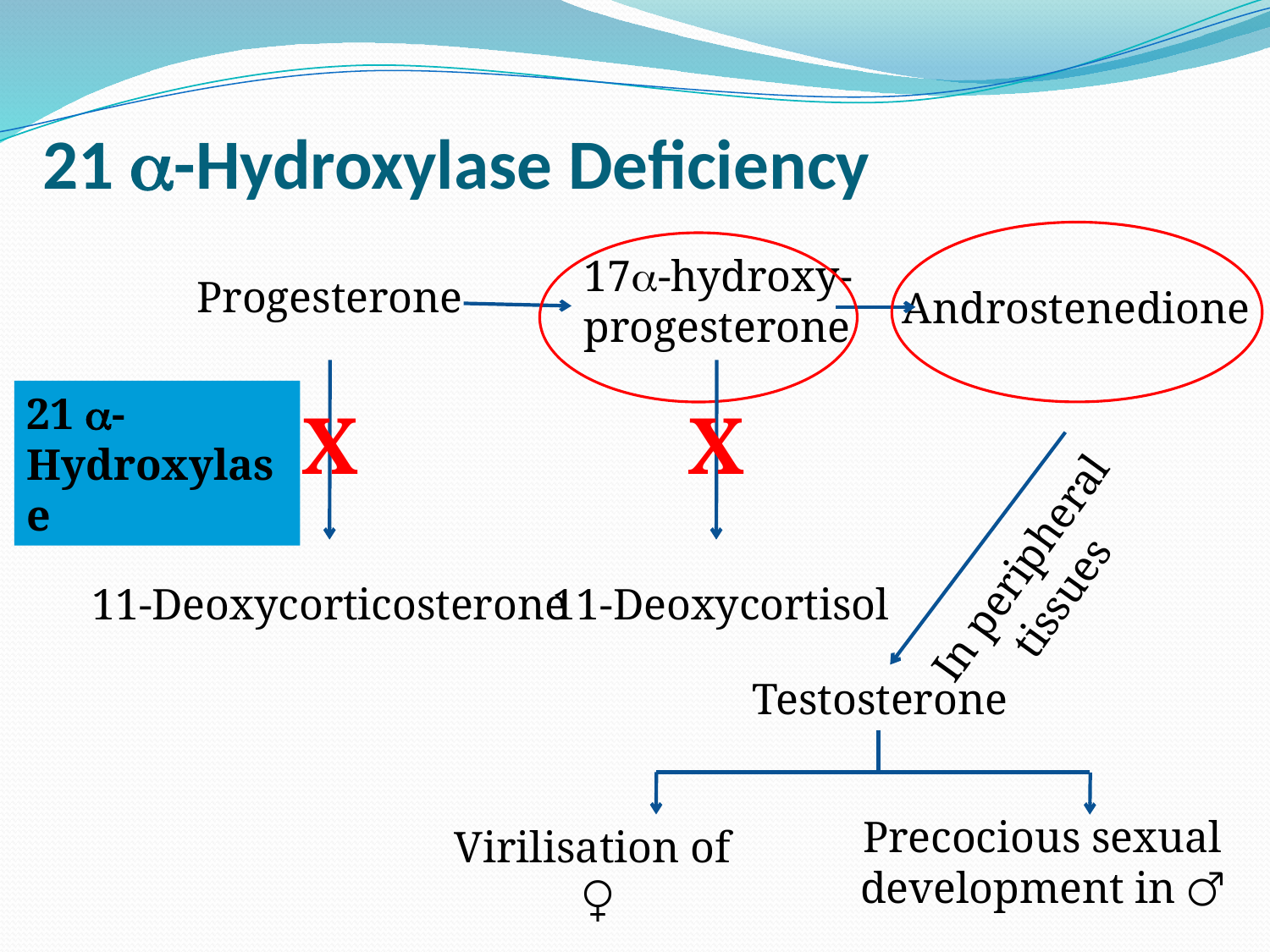

# 21 α-Hydroxylase Deficiency

17α-hydroxy-progesterone
Progesterone
Androstenedione
21 α-Hydroxylase
X
X
In peripheral tissues
11-Deoxycorticosterone
11-Deoxycortisol
Testosterone
Precocious sexual development in ♂
Virilisation of  ♀